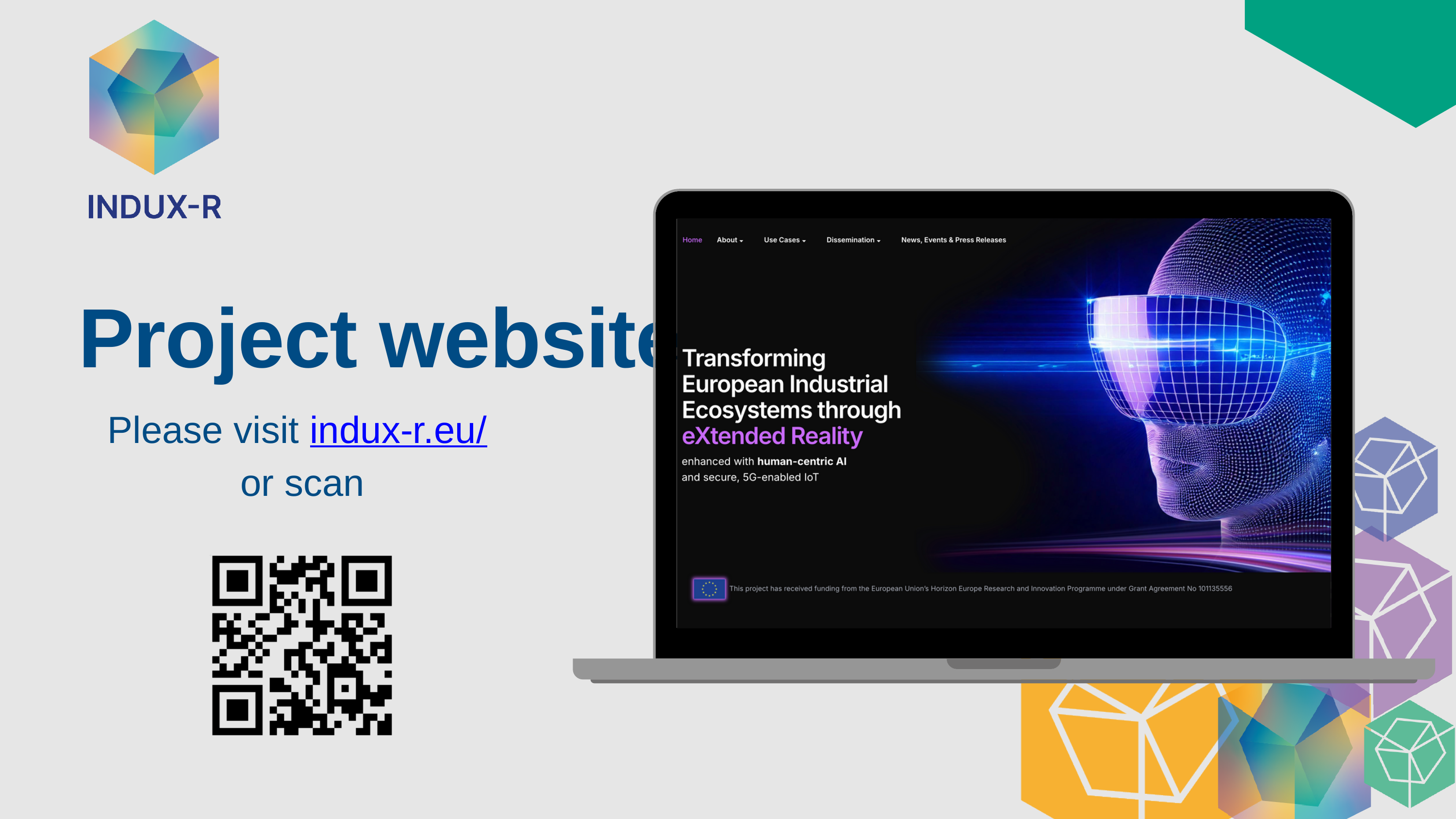

Project website
Please visit indux-r.eu/
or scan